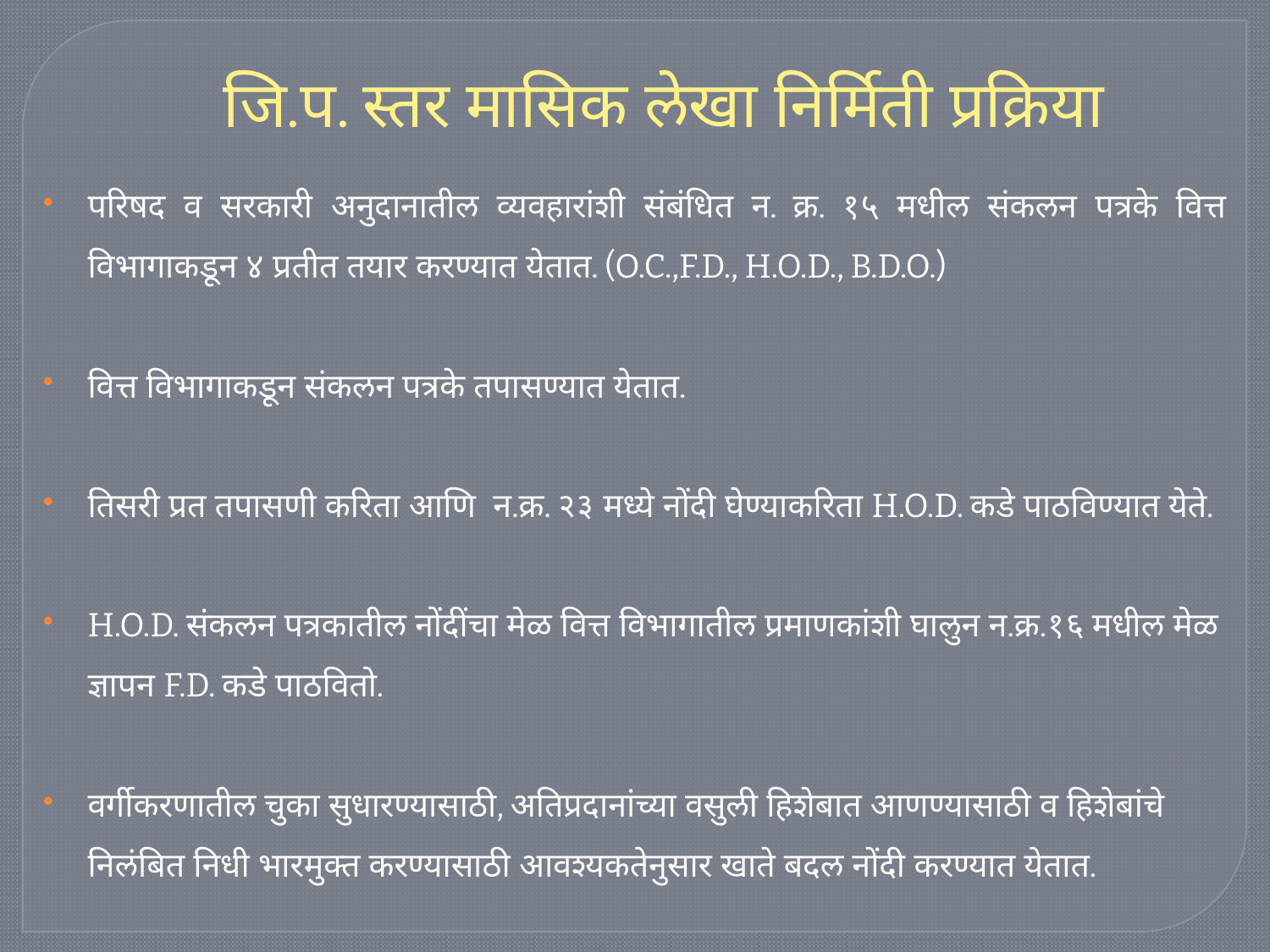

जि.प. स्तर मासिक लेखा निर्मिती प्रक्रिया
परिषद व सरकारी अनुदानातील व्यवहारांशी संबंधित न. क्र. १५ मधील संकलन पत्रके वित्त विभागाकडून ४ प्रतीत तयार करण्यात येतात. (O.C.,F.D., H.O.D., B.D.O.)

वित्त विभागाकडून संकलन पत्रके तपासण्यात येतात.

तिसरी प्रत तपासणी करिता आणि  न.क्र. २३ मध्ये नोंदी घेण्याकरिता H.O.D. कडे पाठविण्यात येते.

H.O.D. संकलन पत्रकातील नोंदींचा मेळ वित्त विभागातील प्रमाणकांशी घालुन न.क्र.१६ मधील मेळ ज्ञापन F.D. कडे पाठवितो.

वर्गीकरणातील चुका सुधारण्यासाठी, अतिप्रदानांच्या वसुली हिशेबात आणण्यासाठी व हिशेबांचे निलंबित निधी भारमुक्त करण्यासाठी आवश्यकतेनुसार खाते बदल नोंदी करण्यात येतात.